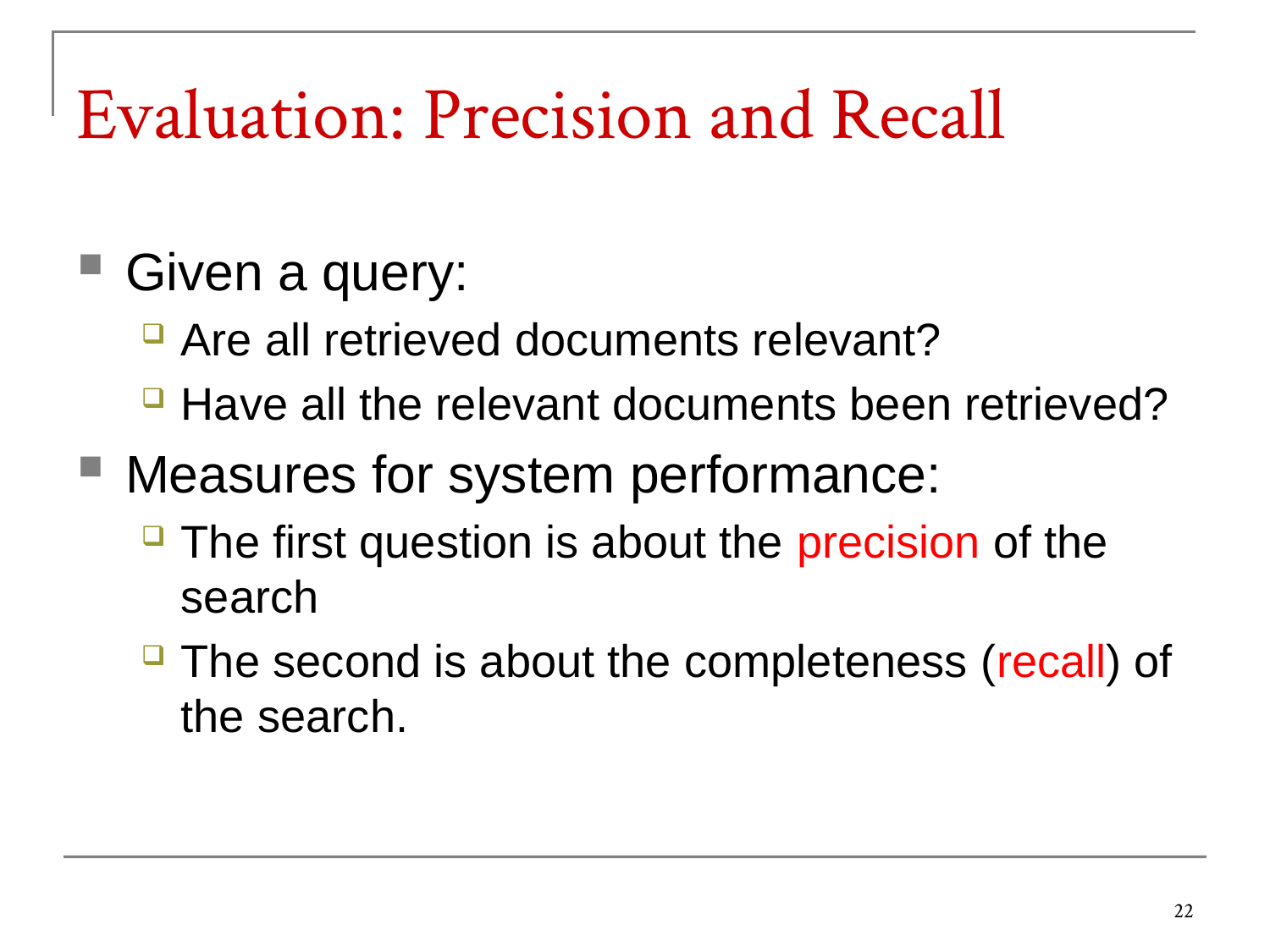

# Evaluation: Precision and Recall
Given a query:
Are all retrieved documents relevant?
Have all the relevant documents been retrieved?
Measures for system performance:
The first question is about the precision of the search
The second is about the completeness (recall) of the search.
22